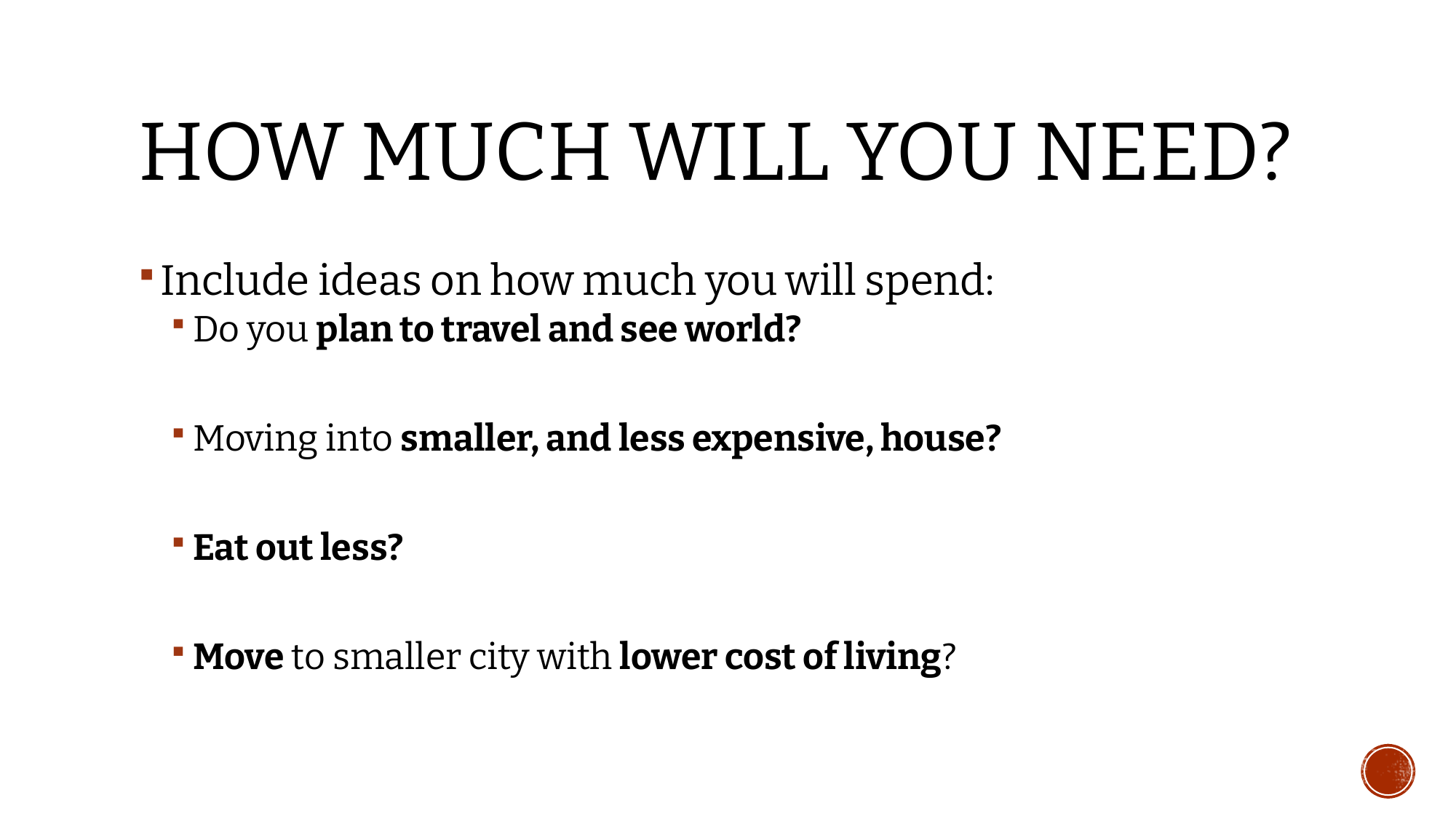

# How much will you need?
Include ideas on how much you will spend:
Do you plan to travel and see world?

Moving into smaller, and less expensive, house?

Eat out less?

Move to smaller city with lower cost of living?